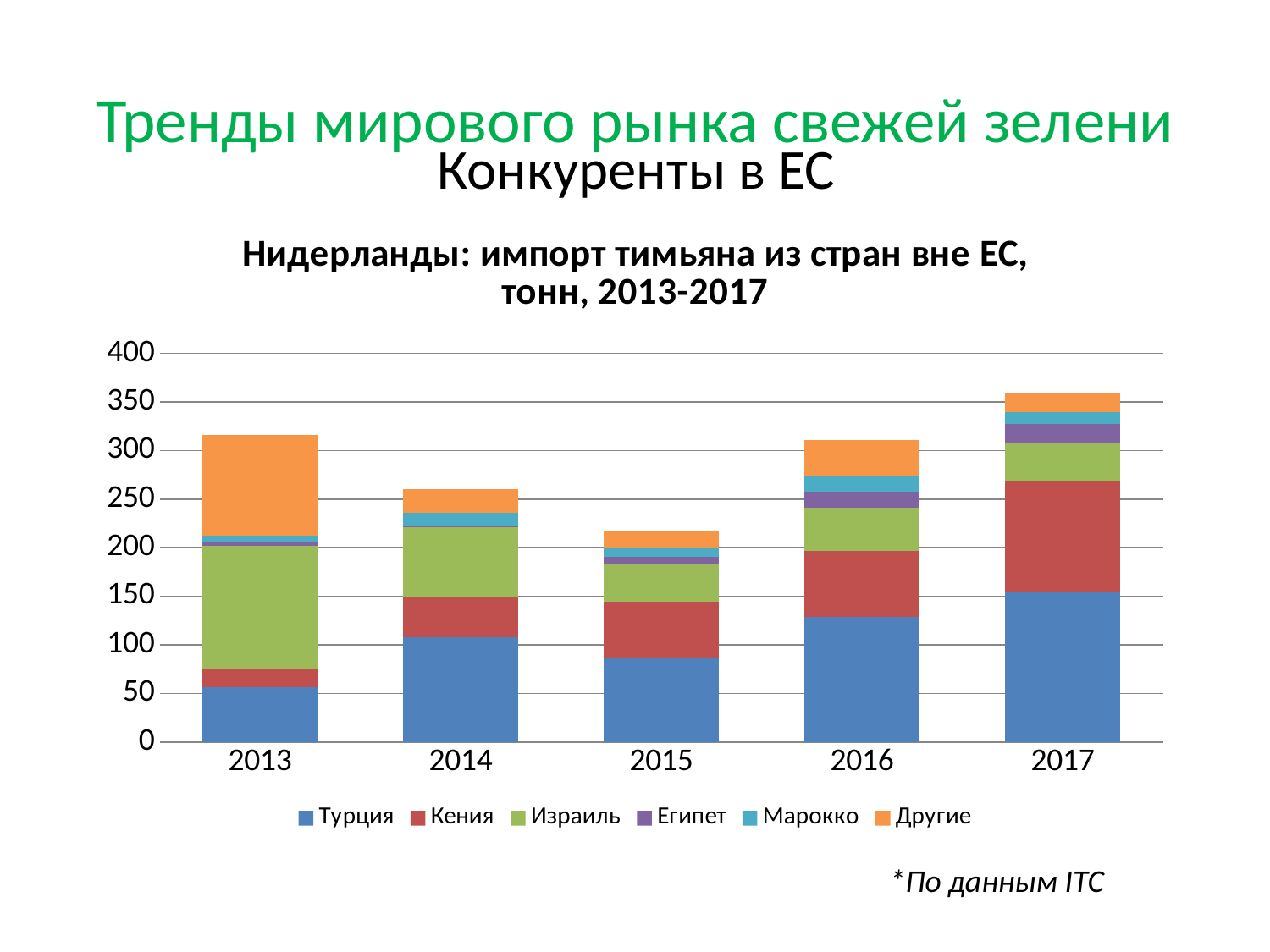

# Тренды мирового рынка свежей зелени
Конкуренты в ЕС

### Chart: Нидерланды: импорт тимьяна из стран вне ЕС, тонн, 2013-2017

| Category | Турция | Кения | Израиль | Египет | Марокко | Другие |
|---|---|---|---|---|---|---|
| 2013 | 56.0 | 19.0 | 127.0 | 4.0 | 6.0 | 104.0 |
| 2014 | 108.0 | 41.0 | 72.0 | 1.0 | 14.0 | 24.0 |
| 2015 | 87.0 | 57.0 | 39.0 | 8.0 | 9.0 | 17.0 |
| 2016 | 129.0 | 68.0 | 44.0 | 17.0 | 16.0 | 37.0 |
| 2017 | 154.0 | 115.0 | 39.0 | 19.0 | 13.0 | 20.0 |
*По данным ITC